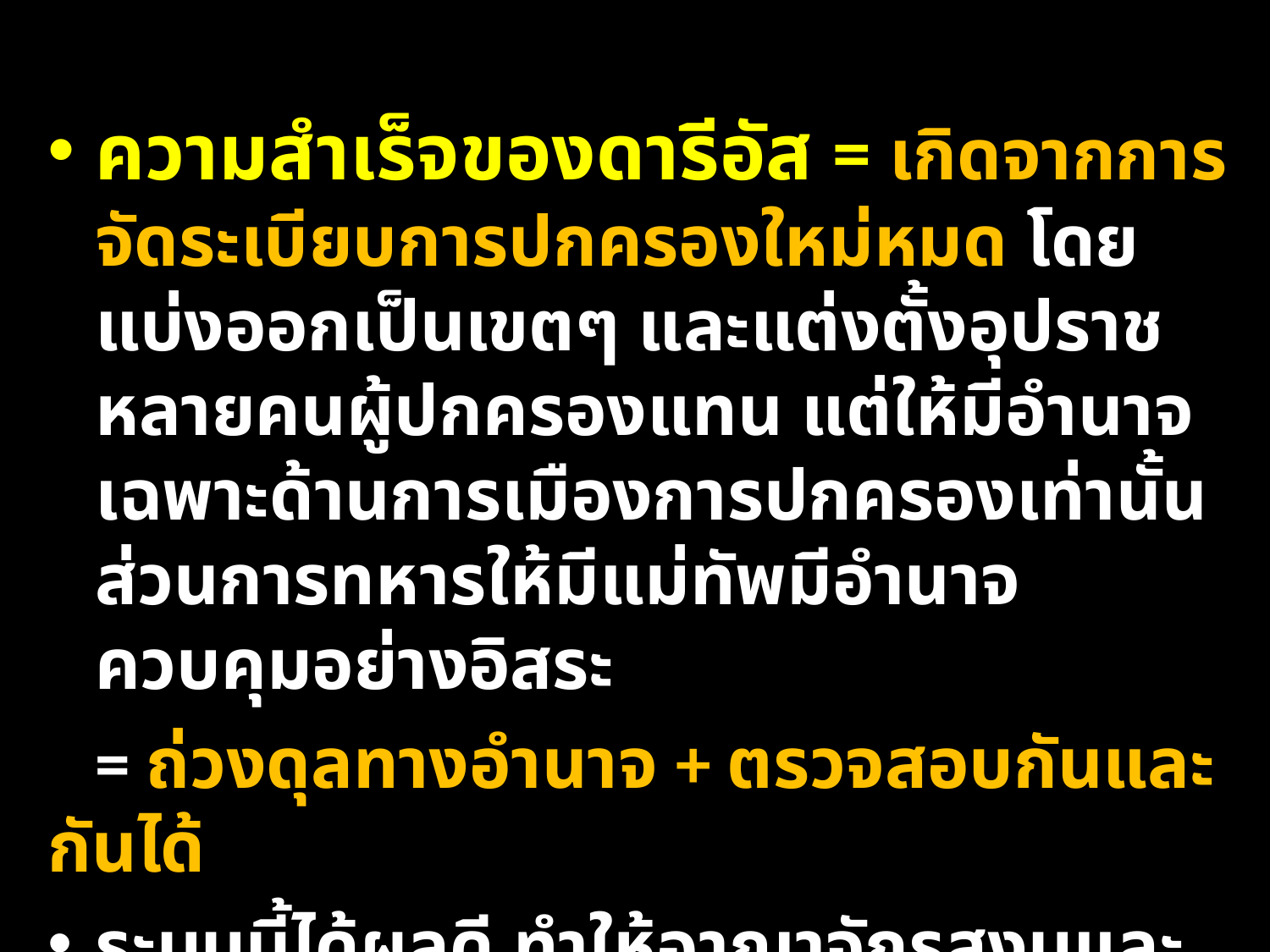

ความสำเร็จของดารีอัส = เกิดจากการจัดระเบียบการปกครองใหม่หมด โดยแบ่งออกเป็นเขตๆ และแต่งตั้งอุปราชหลายคนผู้ปกครองแทน แต่ให้มีอำนาจเฉพาะด้านการเมืองการปกครองเท่านั้น ส่วนการทหารให้มีแม่ทัพมีอำนาจควบคุมอย่างอิสระ
   = ถ่วงดุลทางอำนาจ + ตรวจสอบกันและกันได้
ระบบนี้ได้ผลดี ทำให้อาณาจักรสงบและมีสันติภาพยาวนานถึง 200 ปี